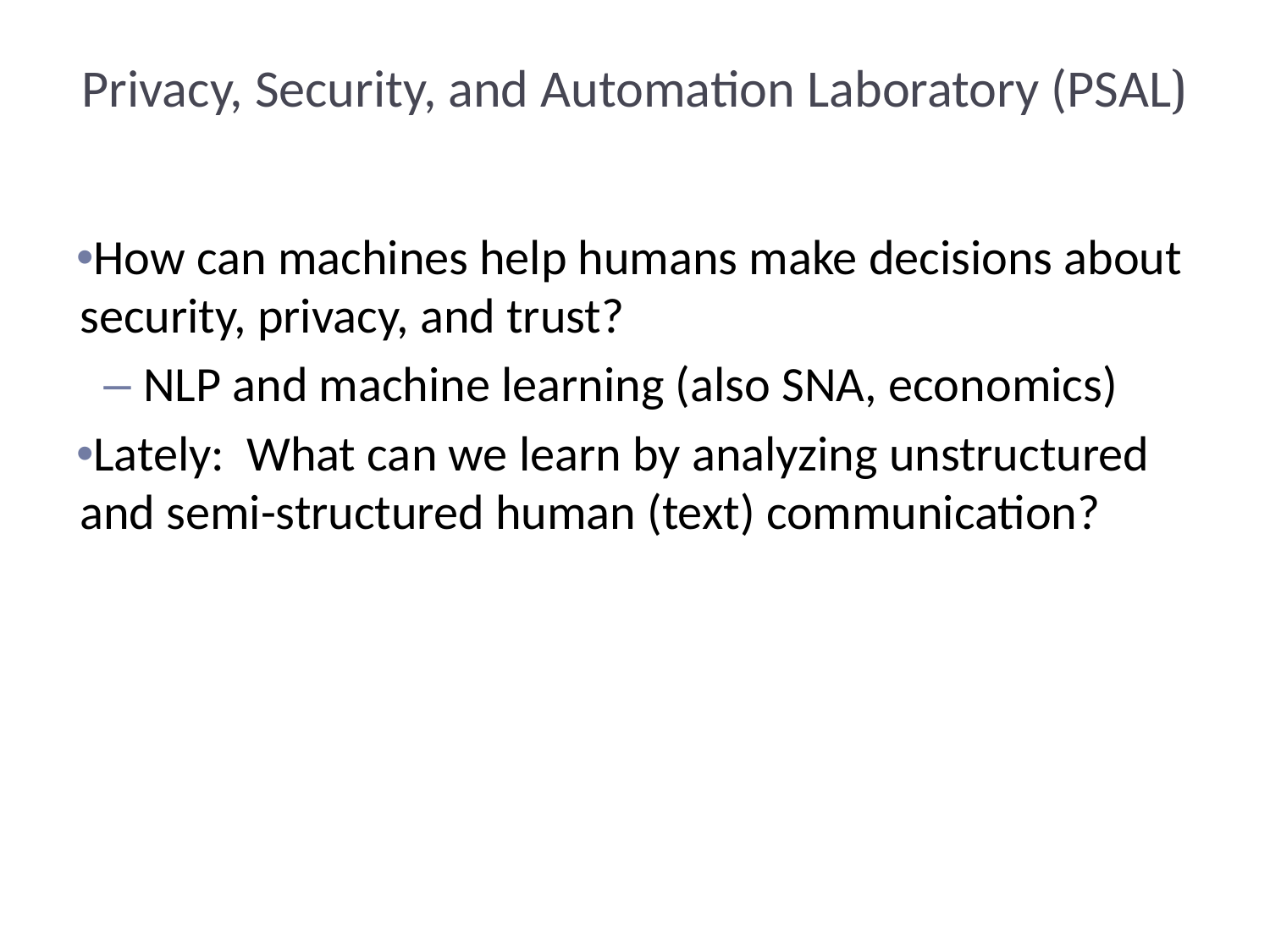

# Privacy, Security, and Automation Laboratory (PSAL)
How can machines help humans make decisions about security, privacy, and trust?
NLP and machine learning (also SNA, economics)
Lately:  What can we learn by analyzing unstructured and semi-structured human (text) communication?